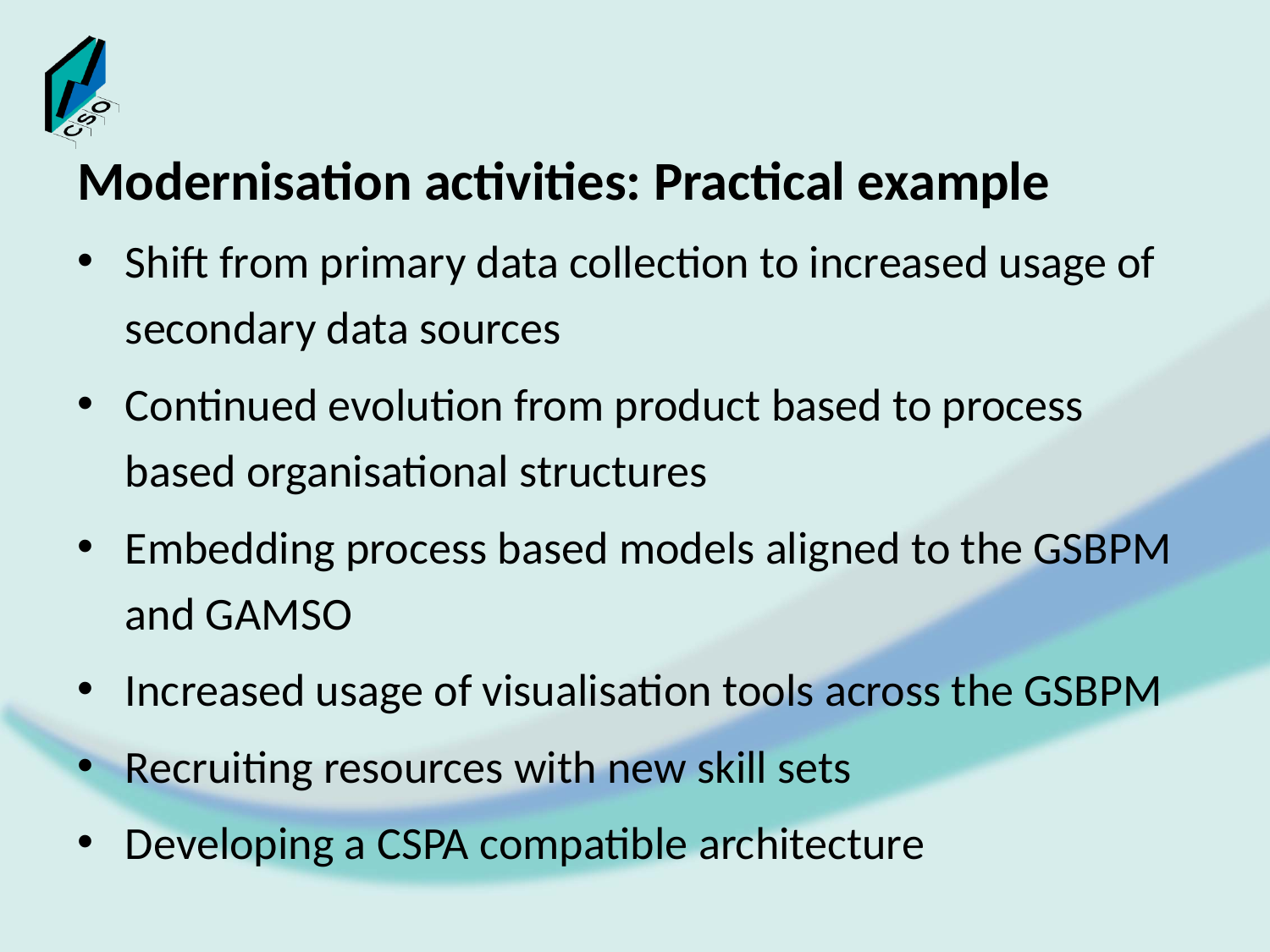

#
Modernisation activities: Practical example
Shift from primary data collection to increased usage of secondary data sources
Continued evolution from product based to process based organisational structures
Embedding process based models aligned to the GSBPM and GAMSO
Increased usage of visualisation tools across the GSBPM
Recruiting resources with new skill sets
Developing a CSPA compatible architecture